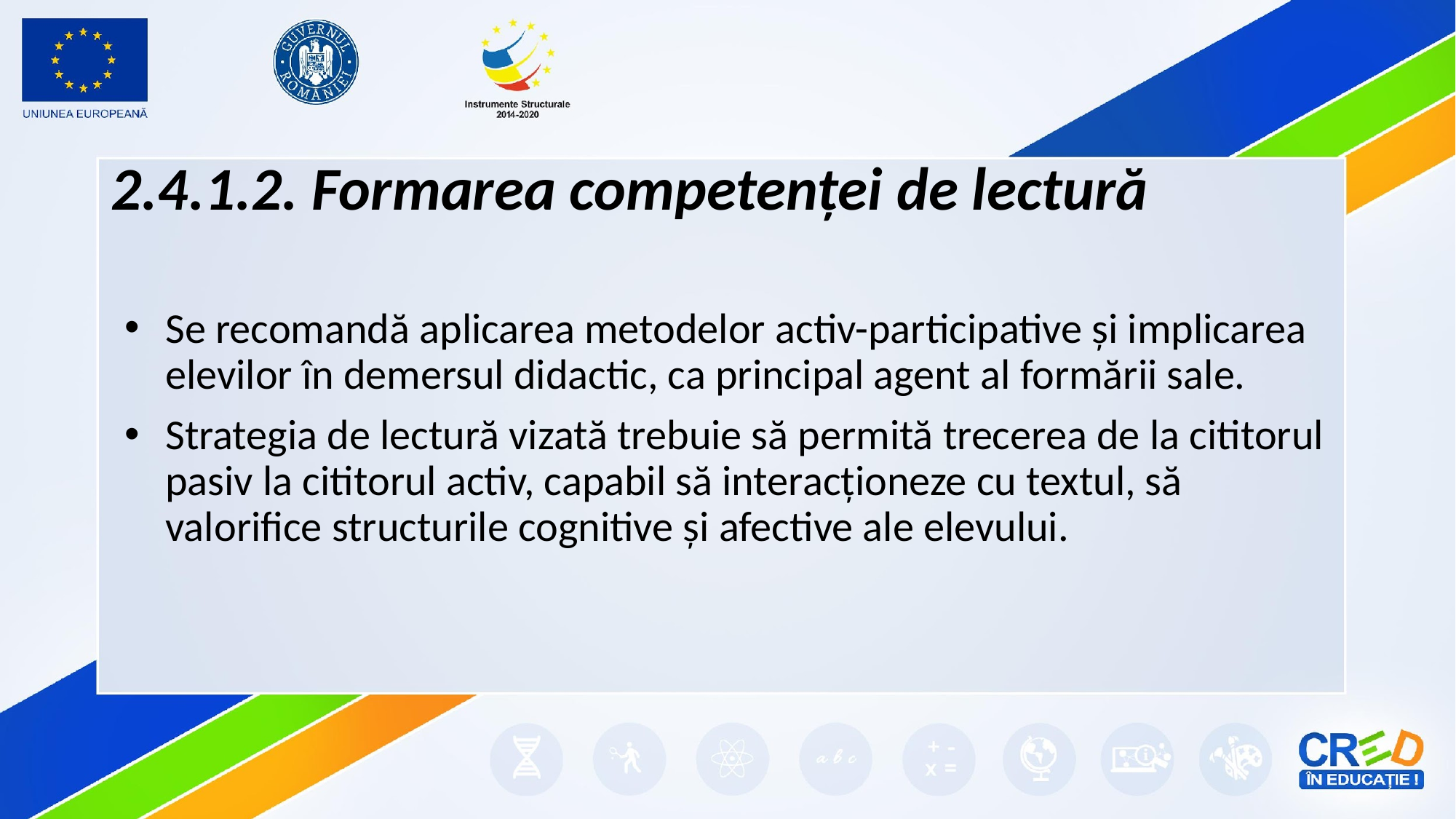

# 2.4.1.2. Formarea competenței de lectură
Se recomandă aplicarea metodelor activ-participative și implicarea elevilor în demersul didactic, ca principal agent al formării sale.
Strategia de lectură vizată trebuie să permită trecerea de la cititorul pasiv la cititorul activ, capabil să interacționeze cu textul, să valorifice structurile cognitive și afective ale elevului.